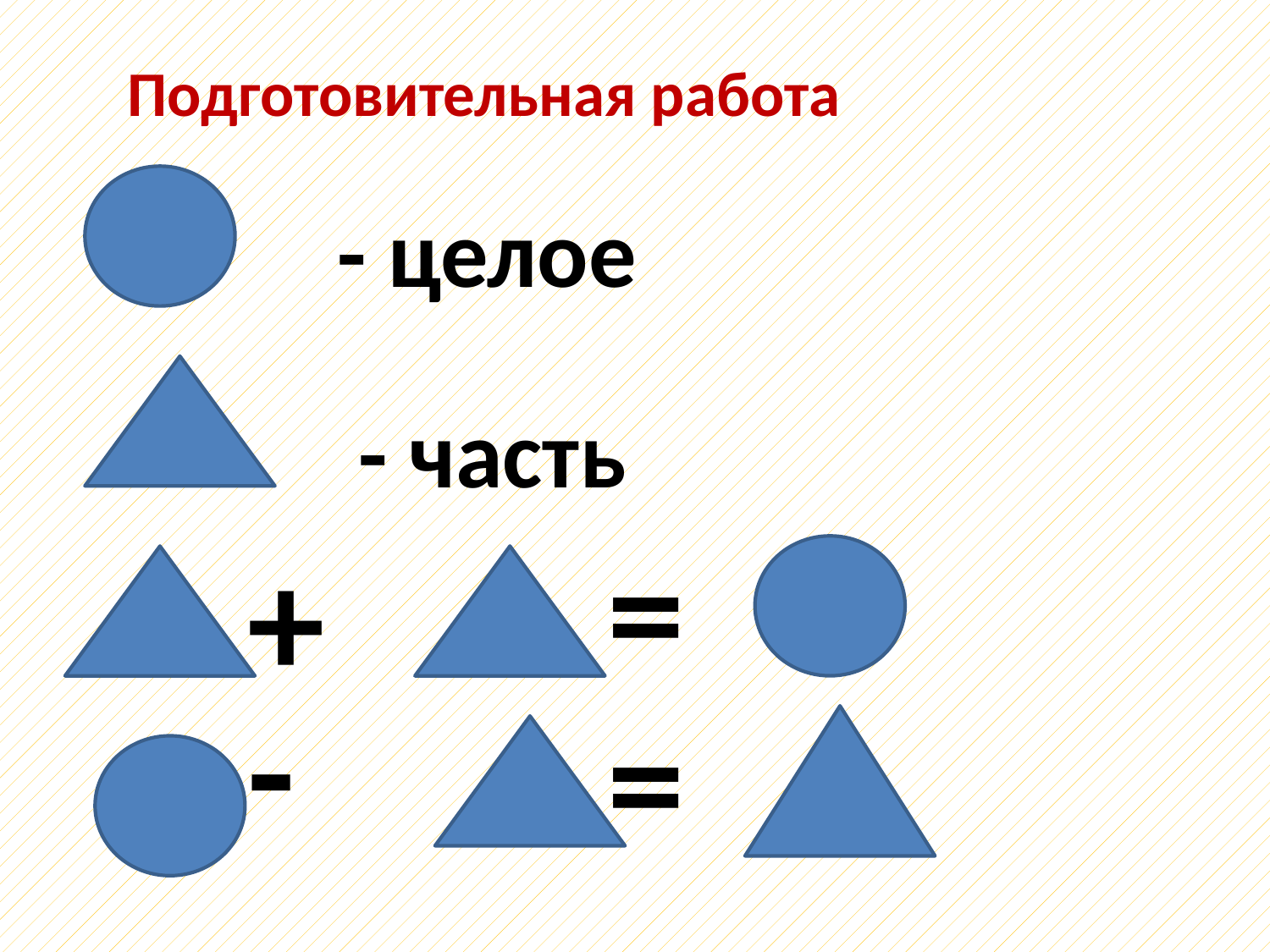

Подготовительная работа

- целое

- часть
=
+

-
=